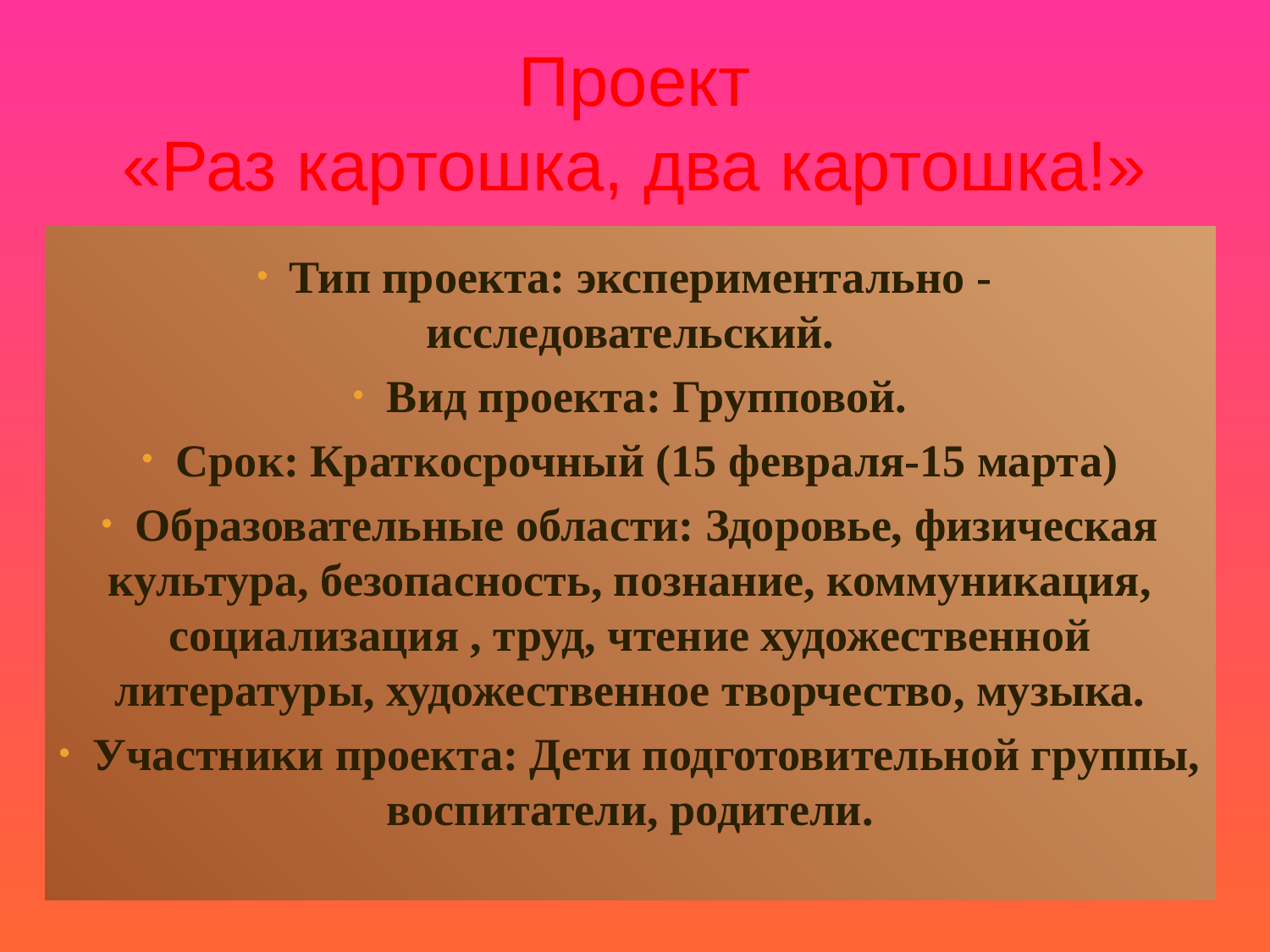

# Проект «Раз картошка, два картошка!»
  Тип проекта: экспериментально -  исследовательский.
  Вид проекта: Групповой.
  Срок: Краткосрочный (15 февраля-15 марта)
  Образовательные области: Здоровье, физическая культура, безопасность, познание, коммуникация, социализация , труд, чтение художественной литературы, художественное творчество, музыка.
  Участники проекта: Дети подготовительной группы, воспитатели, родители.